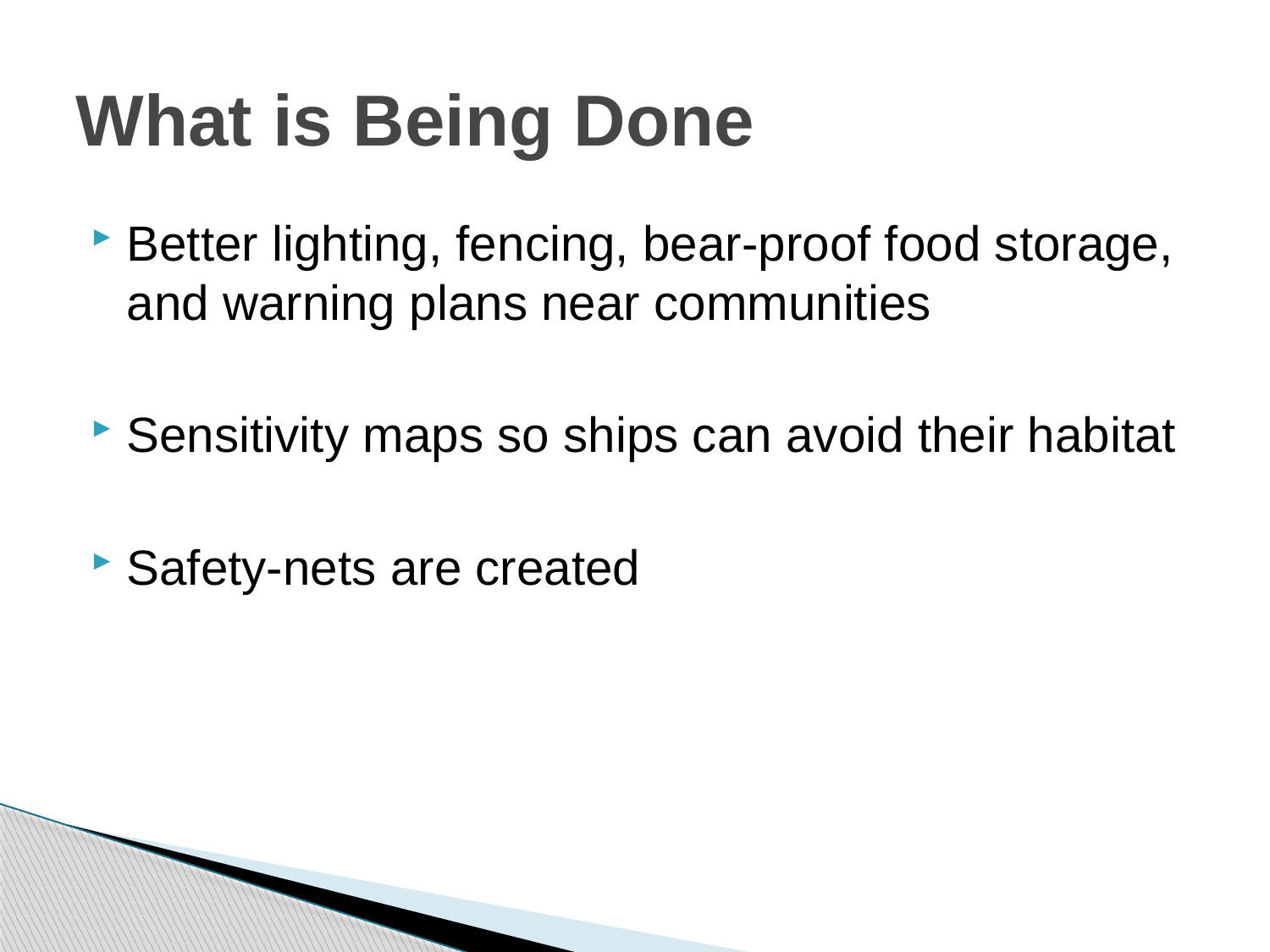

# What is Being Done
Better lighting, fencing, bear-proof food storage, and warning plans near communities

Sensitivity maps so ships can avoid their habitat

Safety-nets are created